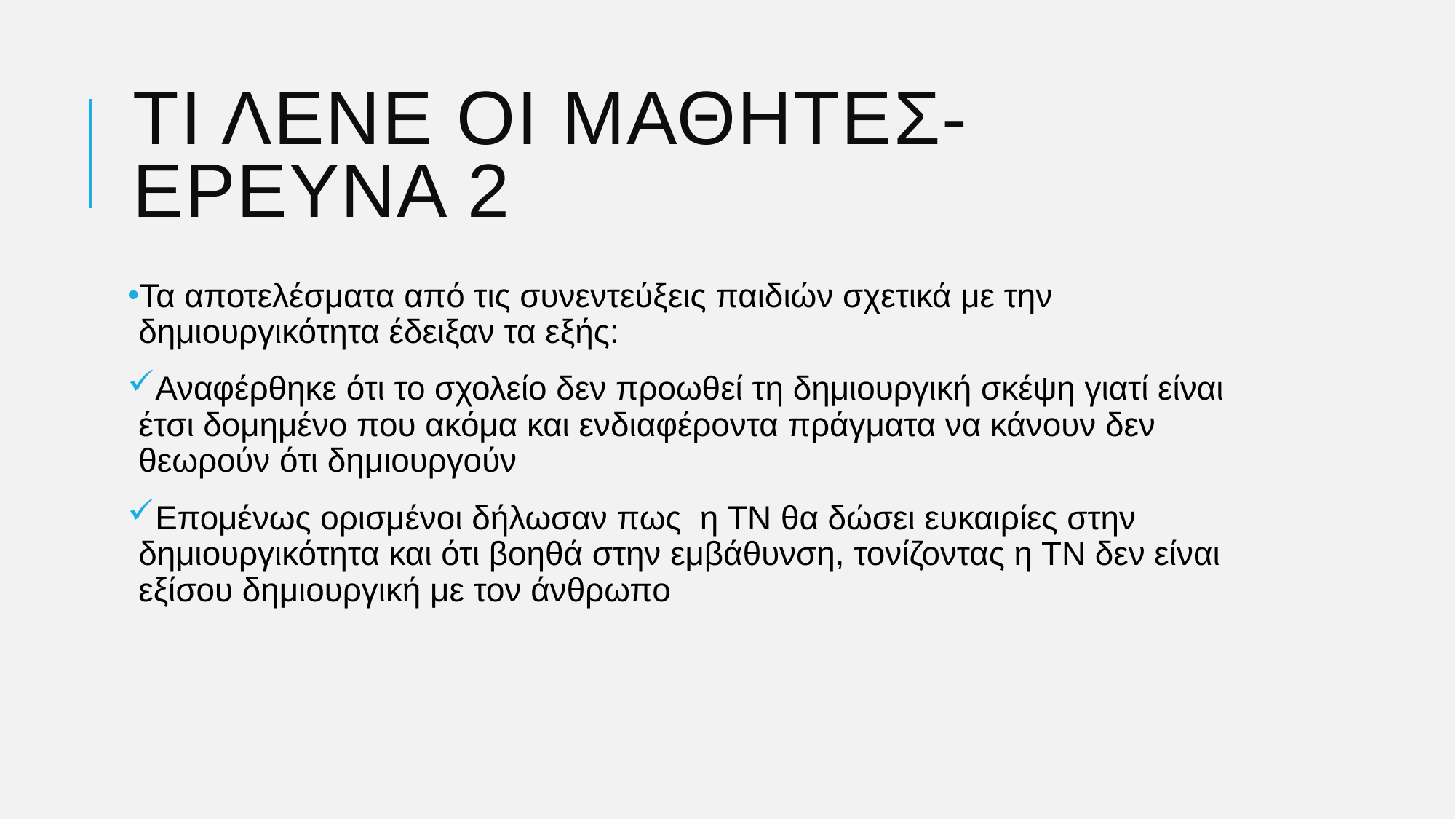

# Τι λενε οι μαθητεσ- ερευνα 2
Τα αποτελέσματα από τις συνεντεύξεις παιδιών σχετικά με την δημιουργικότητα έδειξαν τα εξής:
Αναφέρθηκε ότι το σχολείο δεν προωθεί τη δημιουργική σκέψη γιατί είναι έτσι δομημένο που ακόμα και ενδιαφέροντα πράγματα να κάνουν δεν θεωρούν ότι δημιουργούν
Επομένως ορισμένοι δήλωσαν πως  η ΤΝ θα δώσει ευκαιρίες στην δημιουργικότητα και ότι βοηθά στην εμβάθυνση, τονίζοντας η ΤΝ δεν είναι εξίσου δημιουργική με τον άνθρωπο